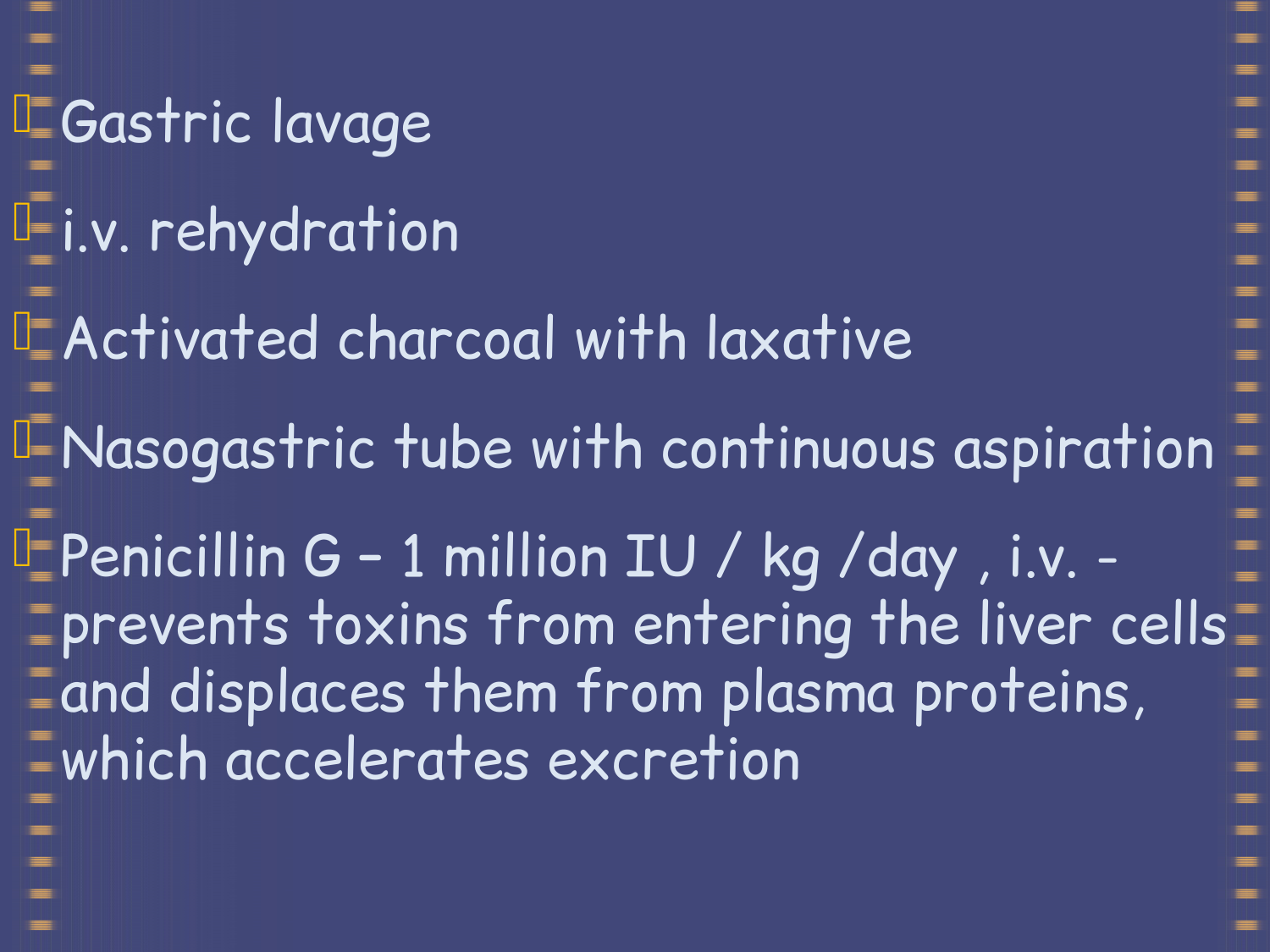

Gastric lavage

i.v. rehydration

Activated charcoal with laxative

Nasogastric tube with continuous aspiration

Penicillin G – 1 million IU / kg /day , i.v. - prevents toxins from entering the liver cells and displaces them from plasma proteins, which accelerates excretion